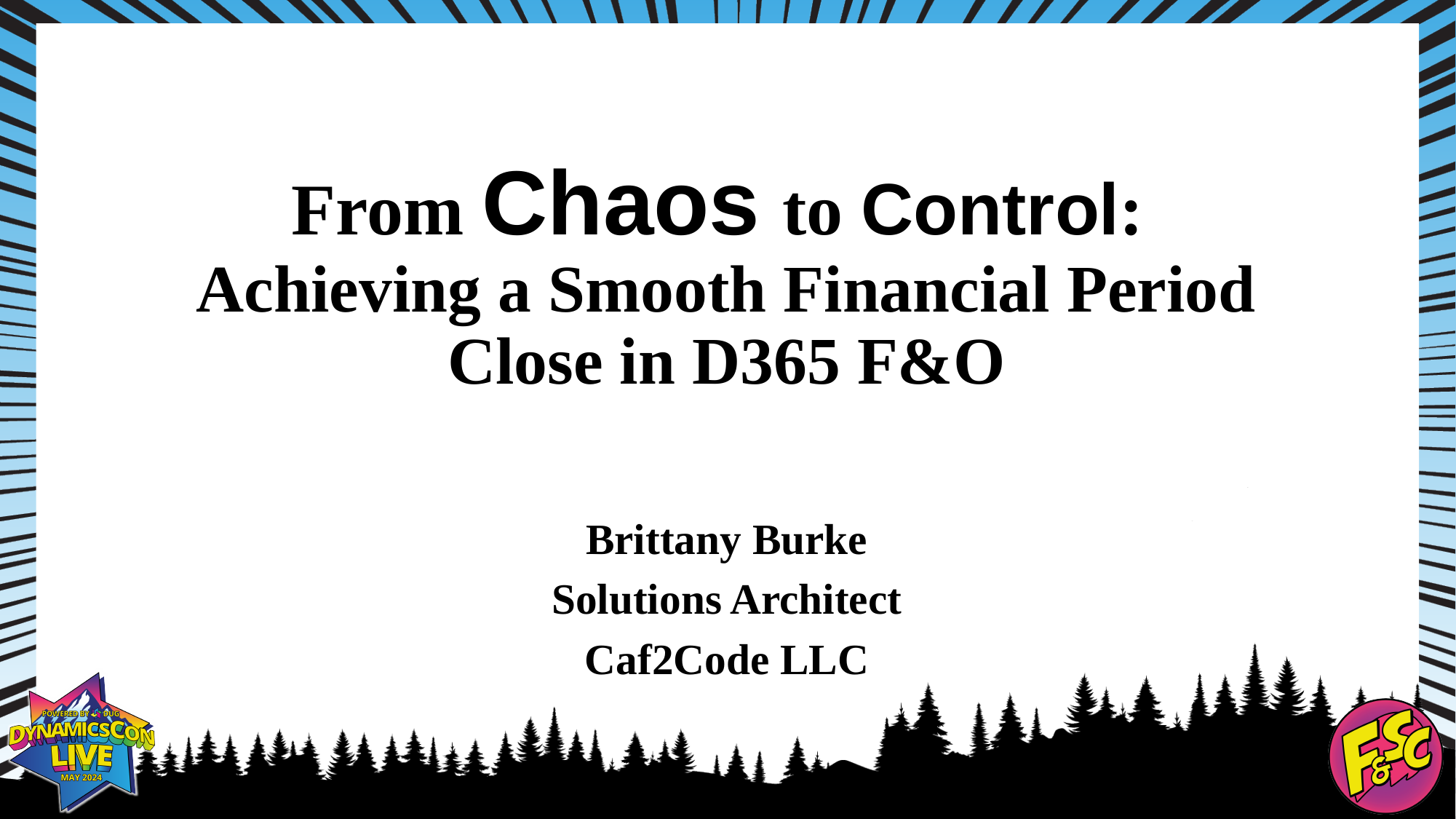

# From Chaos to Control: Achieving a Smooth Financial Period Close in D365 F&O
Brittany Burke
Solutions Architect
Caf2Code LLC